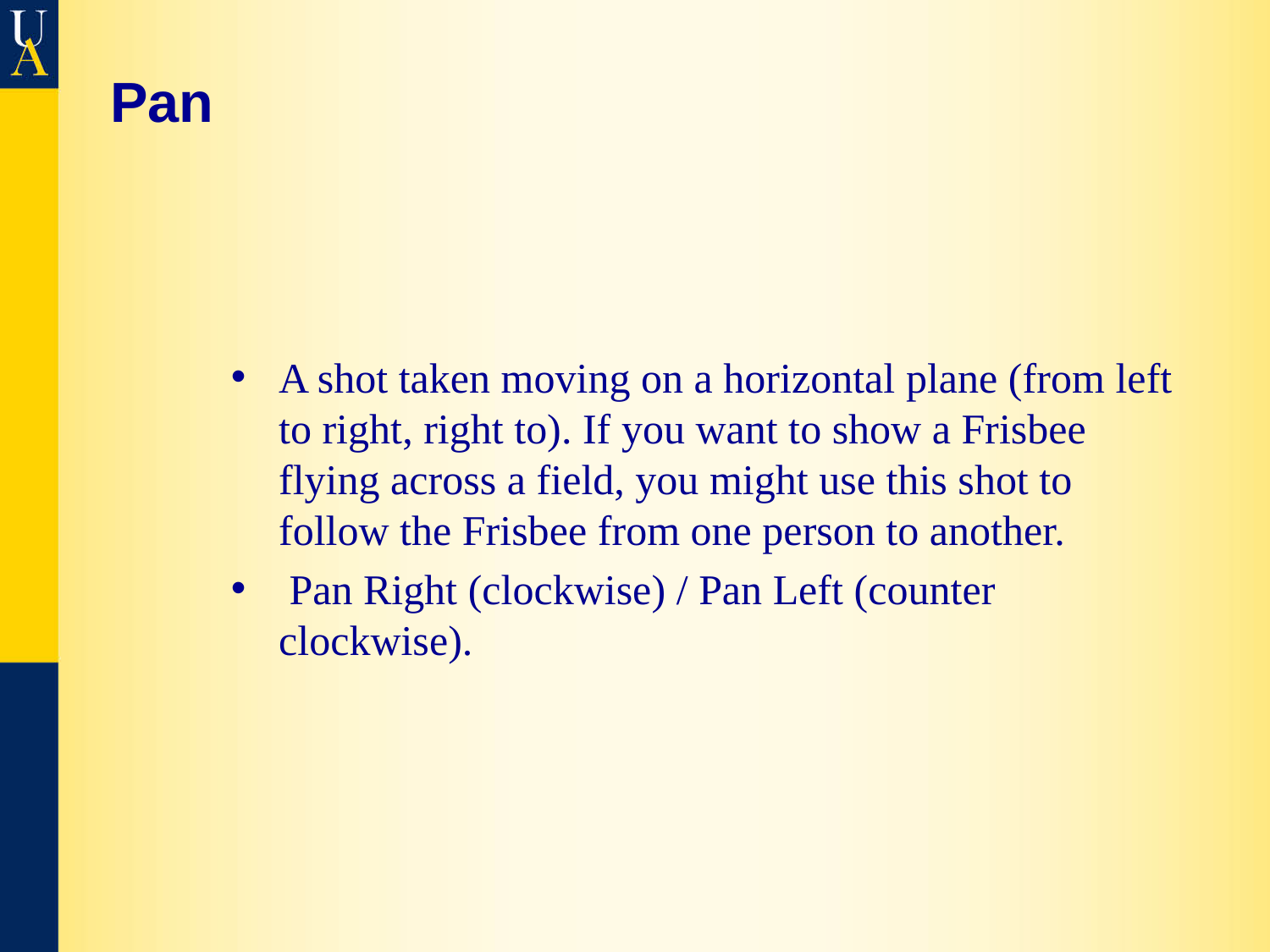

# Pan
A shot taken moving on a horizontal plane (from left to right, right to). If you want to show a Frisbee flying across a field, you might use this shot to follow the Frisbee from one person to another.
 Pan Right (clockwise) / Pan Left (counter clockwise).